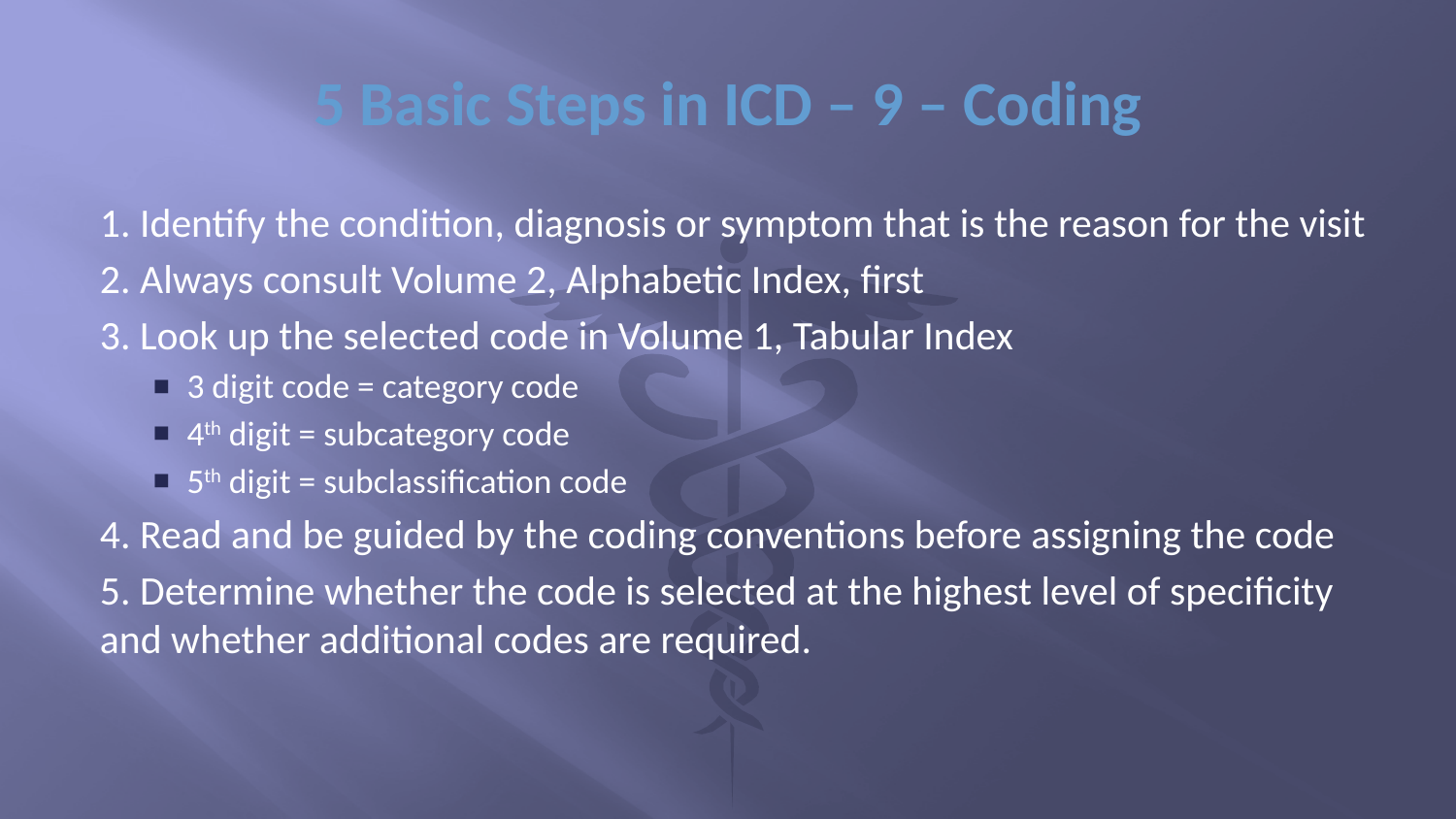

# 5 Basic Steps in ICD – 9 – Coding
1. Identify the condition, diagnosis or symptom that is the reason for the visit
2. Always consult Volume 2, Alphabetic Index, first
3. Look up the selected code in Volume 1, Tabular Index
3 digit code = category code
4th digit = subcategory code
5th digit = subclassification code
4. Read and be guided by the coding conventions before assigning the code
5. Determine whether the code is selected at the highest level of specificity and whether additional codes are required.